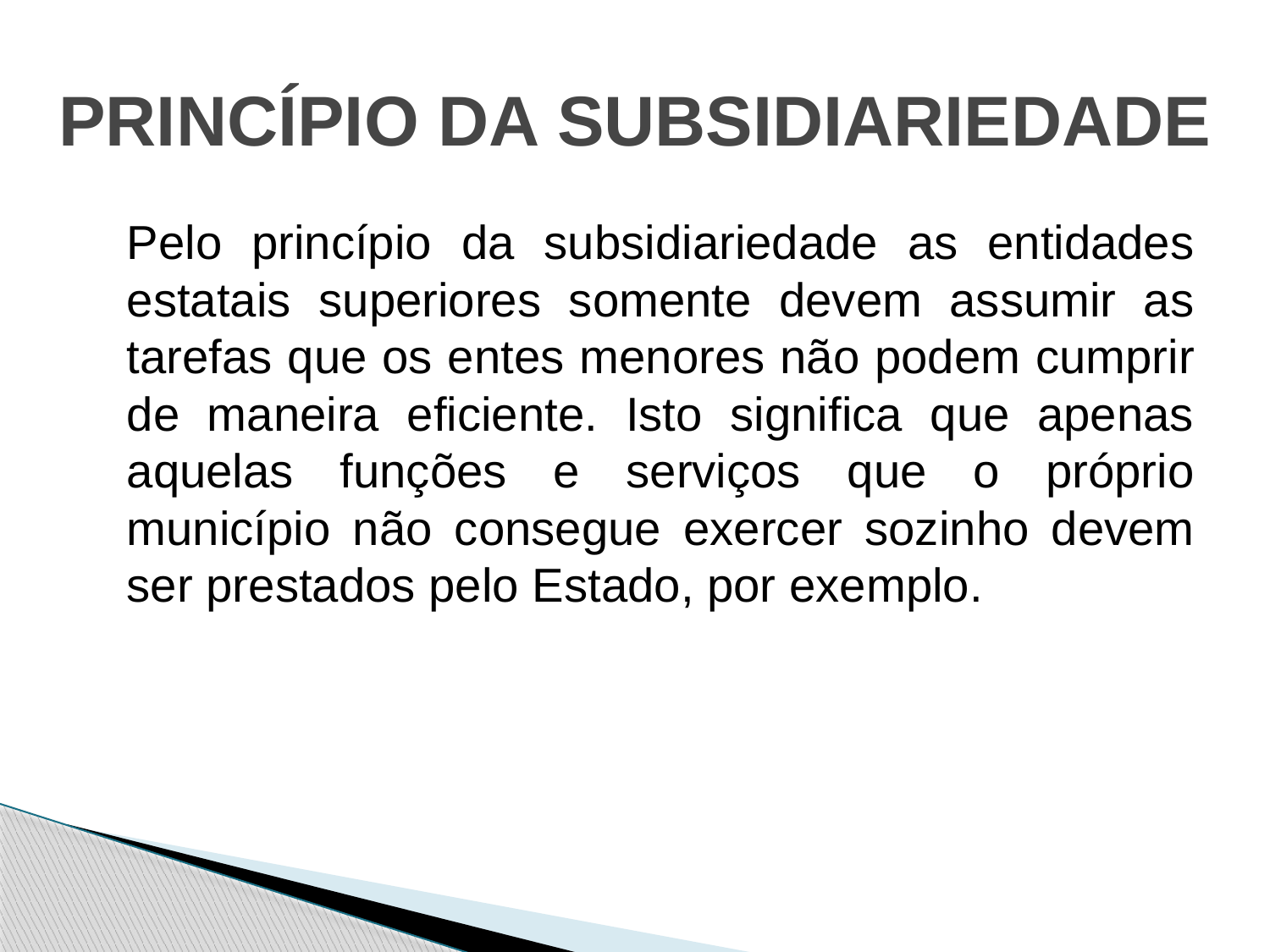

# PRINCÍPIO DA SUBSIDIARIEDADE
	Pelo princípio da subsidiariedade as entidades estatais superiores somente devem assumir as tarefas que os entes menores não podem cumprir de maneira eficiente. Isto significa que apenas aquelas funções e serviços que o próprio município não consegue exercer sozinho devem ser prestados pelo Estado, por exemplo.